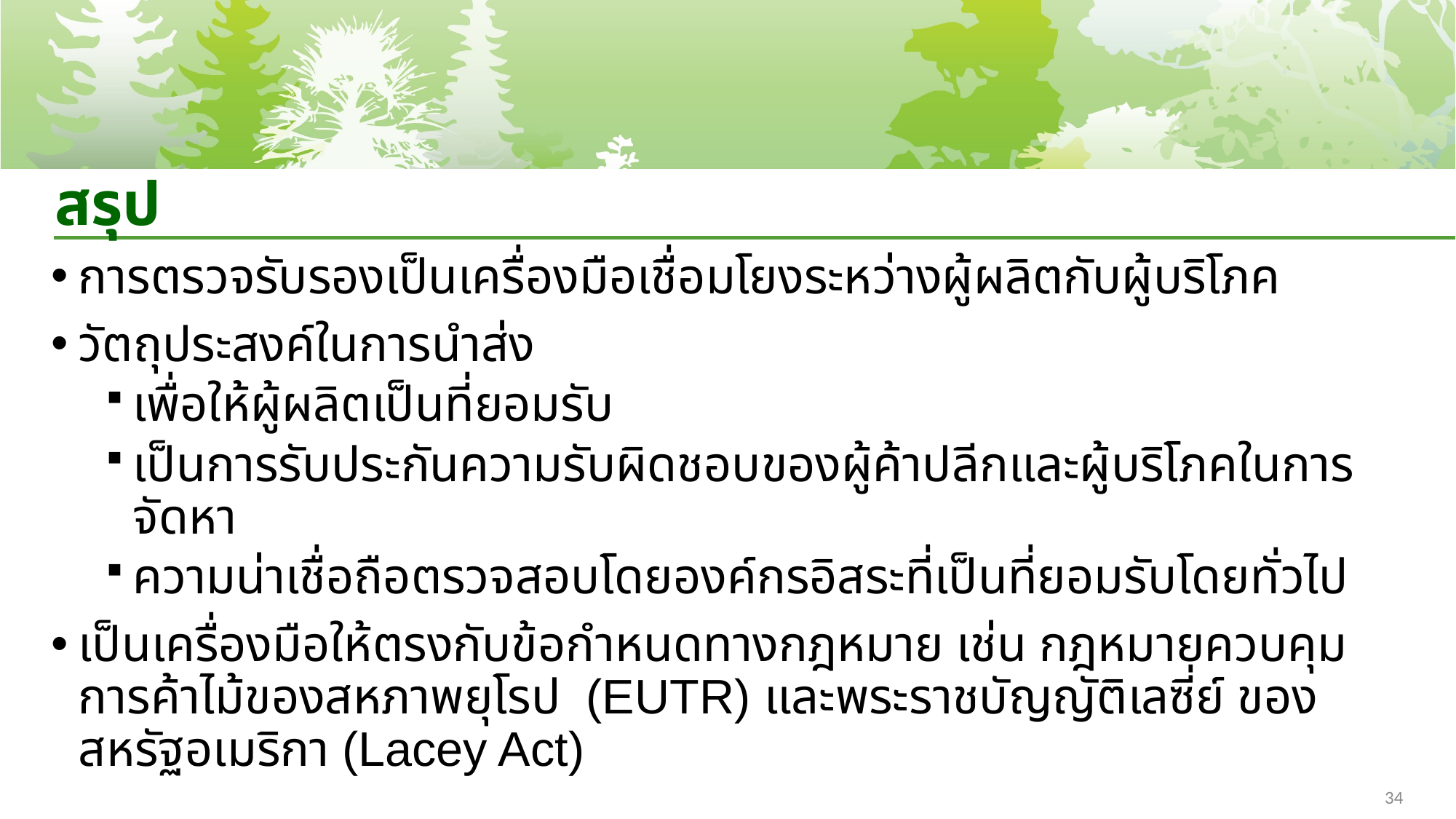

# สรุป
การตรวจรับรองเป็นเครื่องมือเชื่อมโยงระหว่างผู้ผลิตกับผู้บริโภค
วัตถุประสงค์ในการนำส่ง
เพื่อให้ผู้ผลิตเป็นที่ยอมรับ
เป็นการรับประกันความรับผิดชอบของผู้ค้าปลีกและผู้บริโภคในการจัดหา
ความน่าเชื่อถือตรวจสอบโดยองค์กรอิสระที่เป็นที่ยอมรับโดยทั่วไป
เป็นเครื่องมือให้ตรงกับข้อกำหนดทางกฎหมาย เช่น กฎหมายควบคุมการค้าไม้ของสหภาพยุโรป  (EUTR) และพระราชบัญญัติเลซี่ย์ ของสหรัฐอเมริกา (Lacey Act)
34